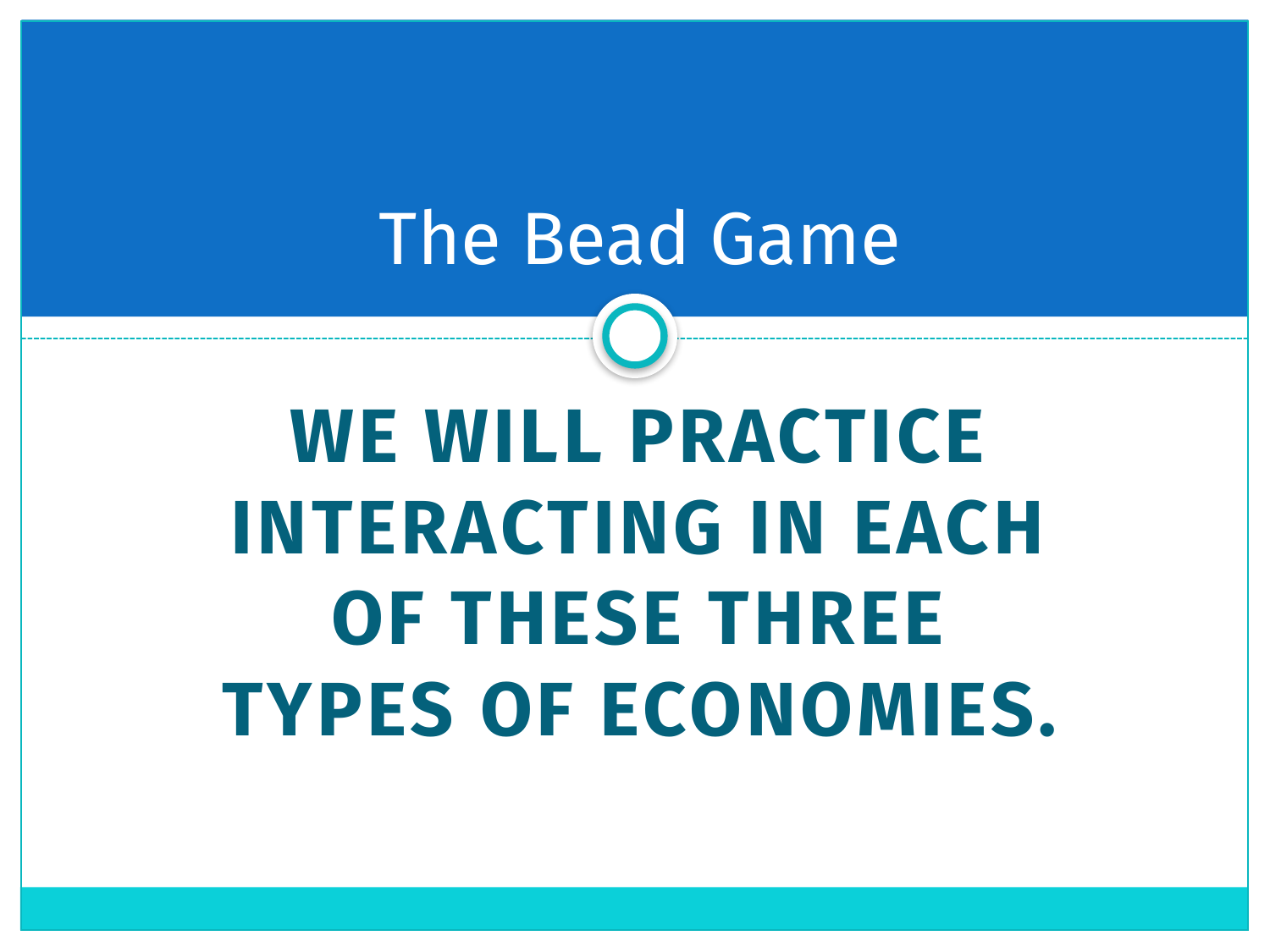

# The Bead Game
We will practice interacting in each of these three types of economies.